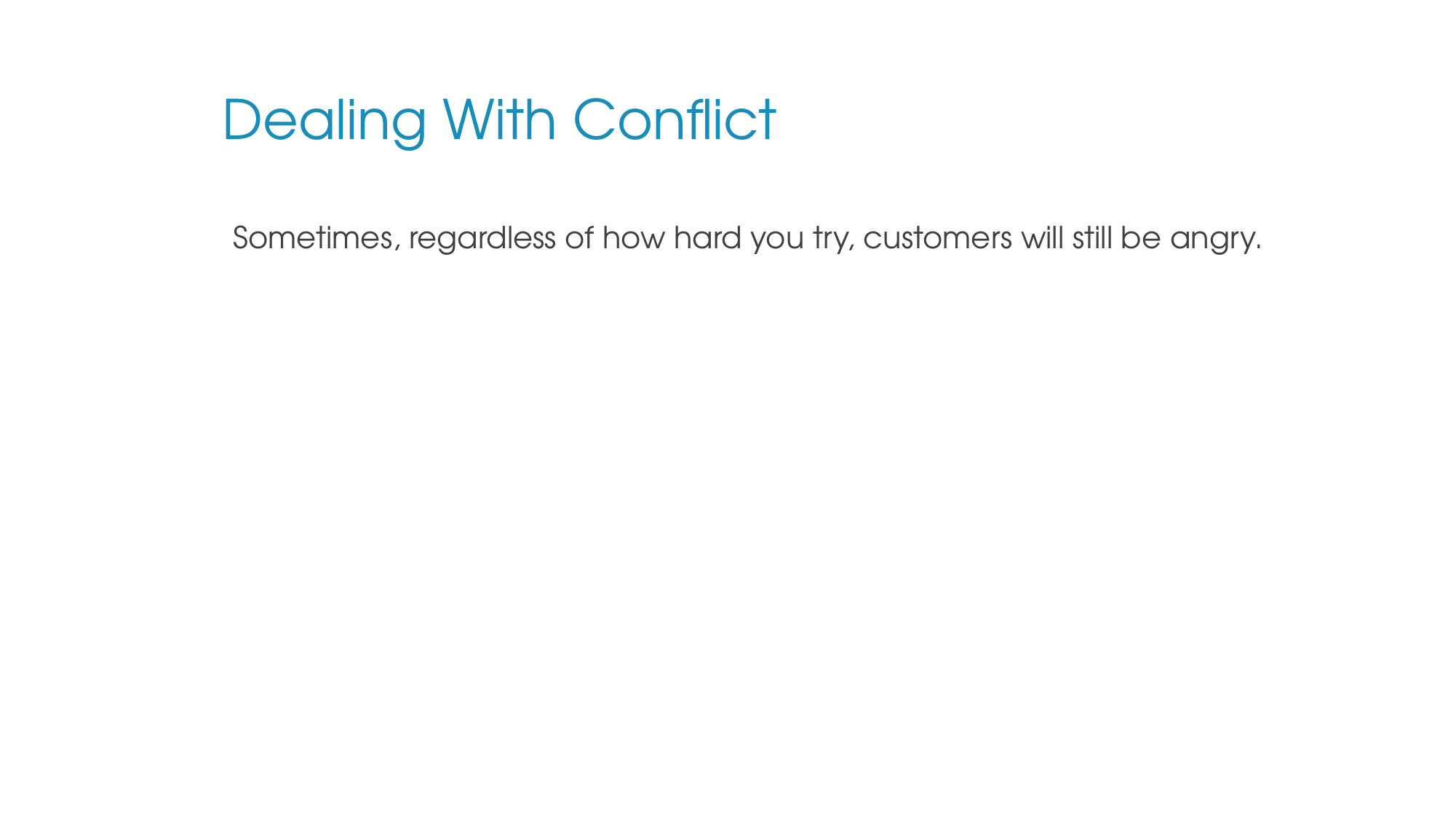

# Dealing With Conflict
Sometimes, regardless of how hard you try, customers will still be angry.